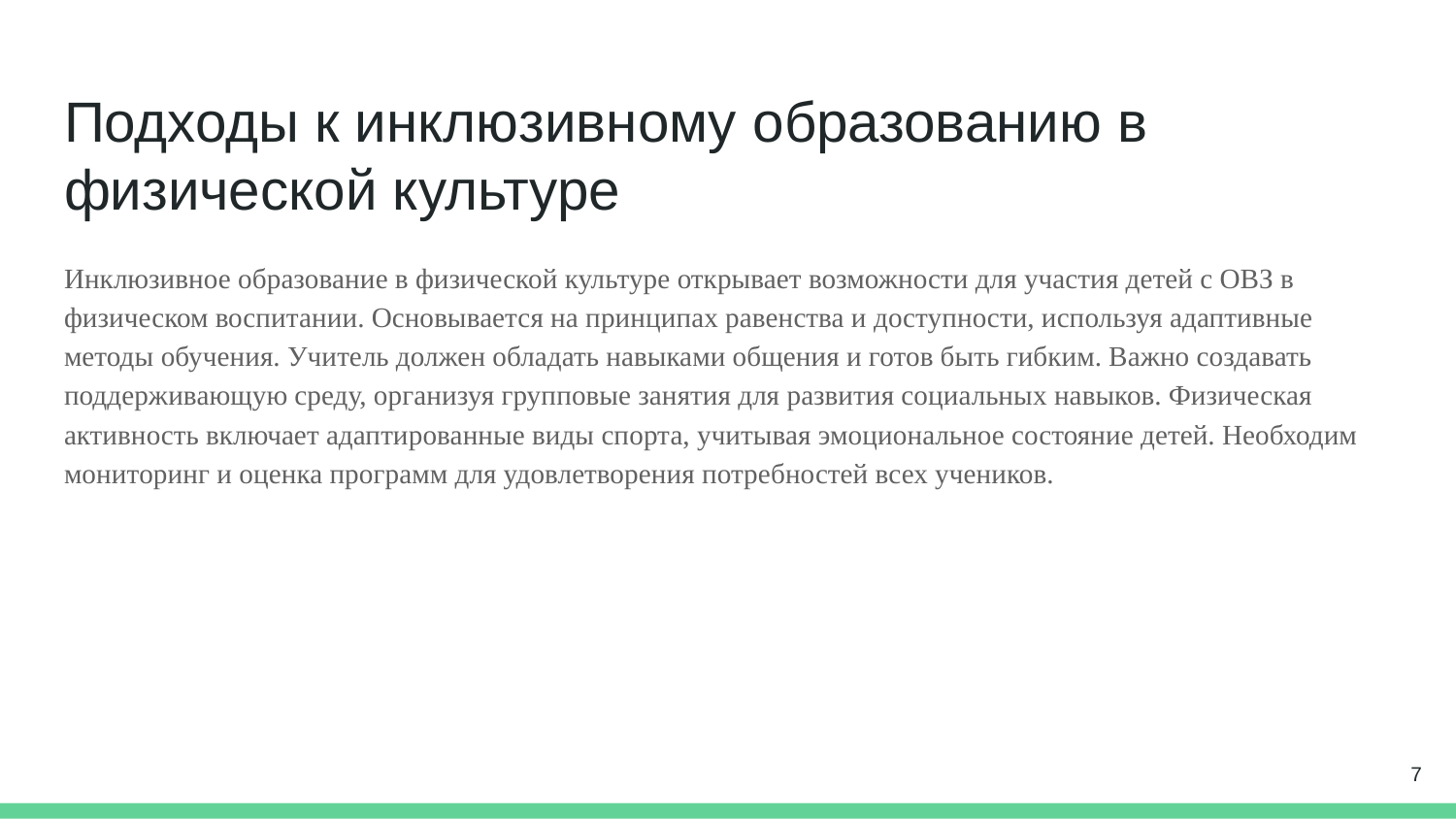

# Подходы к инклюзивному образованию в физической культуре
Инклюзивное образование в физической культуре открывает возможности для участия детей с ОВЗ в физическом воспитании. Основывается на принципах равенства и доступности, используя адаптивные методы обучения. Учитель должен обладать навыками общения и готов быть гибким. Важно создавать поддерживающую среду, организуя групповые занятия для развития социальных навыков. Физическая активность включает адаптированные виды спорта, учитывая эмоциональное состояние детей. Необходим мониторинг и оценка программ для удовлетворения потребностей всех учеников.
7